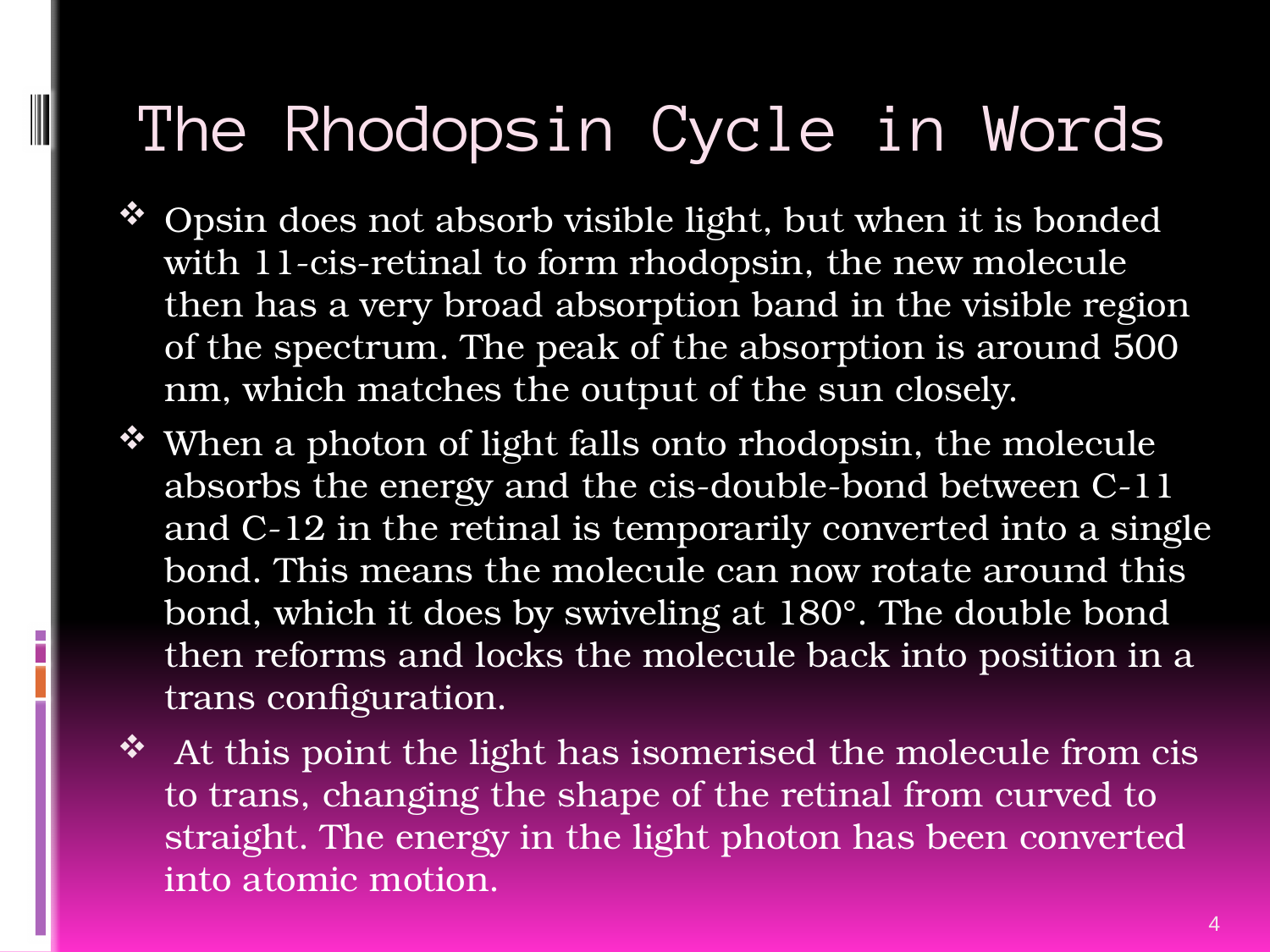

# The Rhodopsin Cycle in Words
Opsin does not absorb visible light, but when it is bonded with 11-cis-retinal to form rhodopsin, the new molecule then has a very broad absorption band in the visible region of the spectrum. The peak of the absorption is around 500 nm, which matches the output of the sun closely.
When a photon of light falls onto rhodopsin, the molecule absorbs the energy and the cis-double-bond between C-11 and C-12 in the retinal is temporarily converted into a single bond. This means the molecule can now rotate around this bond, which it does by swiveling at 180°. The double bond then reforms and locks the molecule back into position in a trans configuration.
 At this point the light has isomerised the molecule from cis to trans, changing the shape of the retinal from curved to straight. The energy in the light photon has been converted into atomic motion.

4